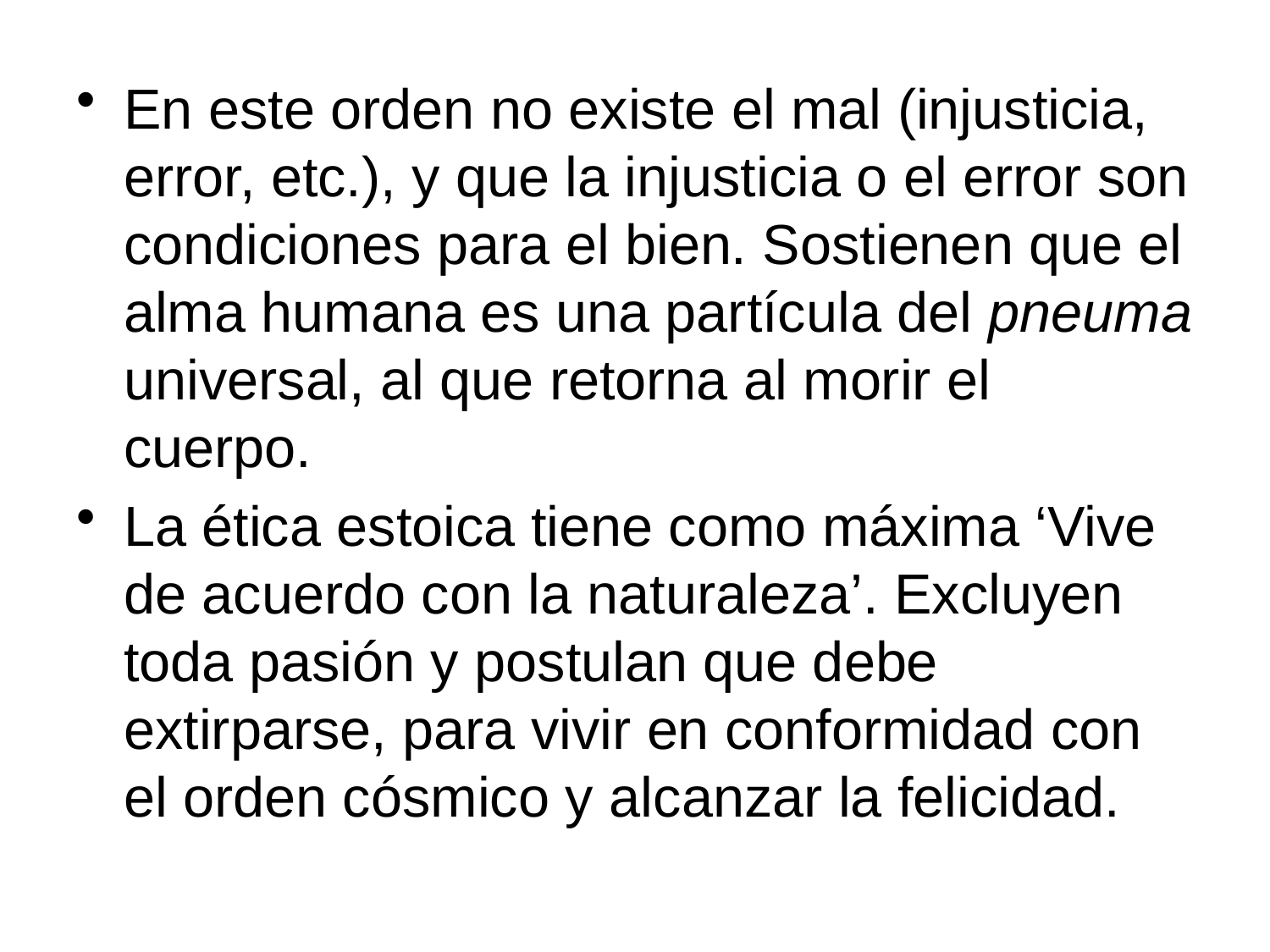

En este orden no existe el mal (injusticia, error, etc.), y que la injusticia o el error son condiciones para el bien. Sostienen que el alma humana es una partícula del pneuma universal, al que retorna al morir el cuerpo.
La ética estoica tiene como máxima ‘Vive de acuerdo con la naturaleza’. Excluyen toda pasión y postulan que debe extirparse, para vivir en conformidad con el orden cósmico y alcanzar la felicidad.